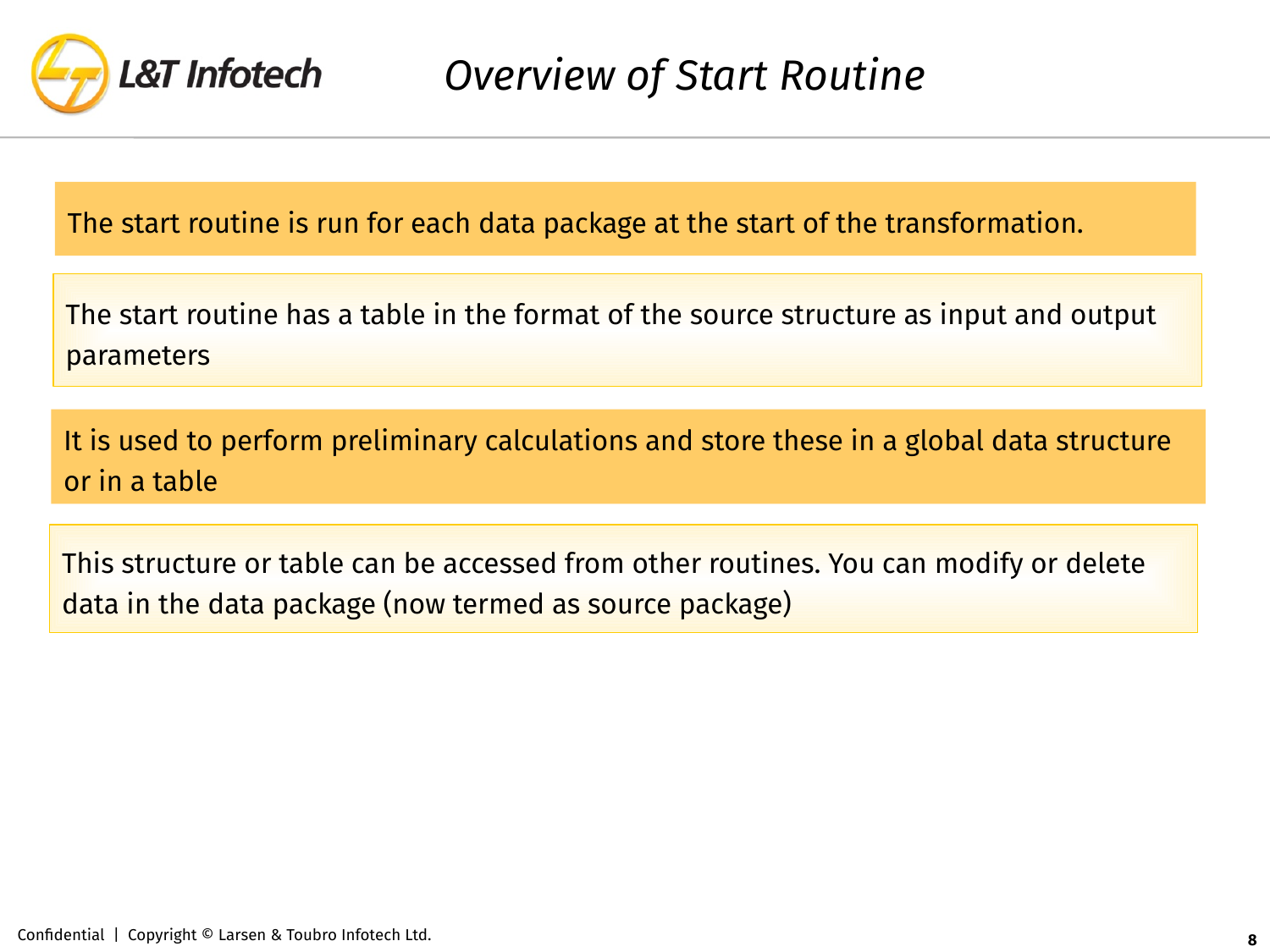

# Overview of Start Routine
The start routine is run for each data package at the start of the transformation.
The start routine has a table in the format of the source structure as input and output
parameters
It is used to perform preliminary calculations and store these in a global data structure
or in a table
This structure or table can be accessed from other routines. You can modify or delete
data in the data package (now termed as source package)
Confidential  |  Copyright © Larsen & Toubro Infotech Ltd.
8